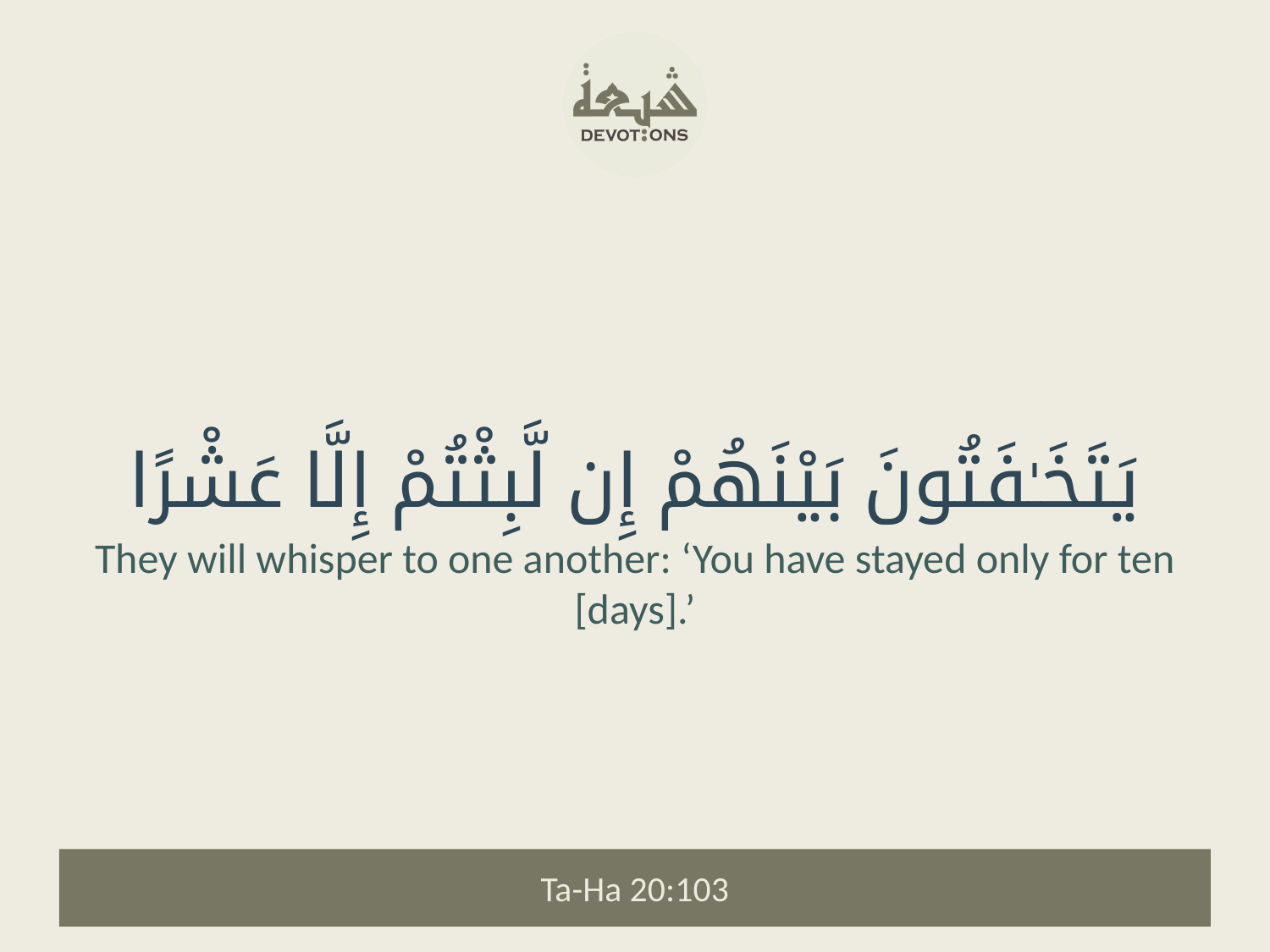

يَتَخَـٰفَتُونَ بَيْنَهُمْ إِن لَّبِثْتُمْ إِلَّا عَشْرًا
They will whisper to one another: ‘You have stayed only for ten [days].’
Ta-Ha 20:103